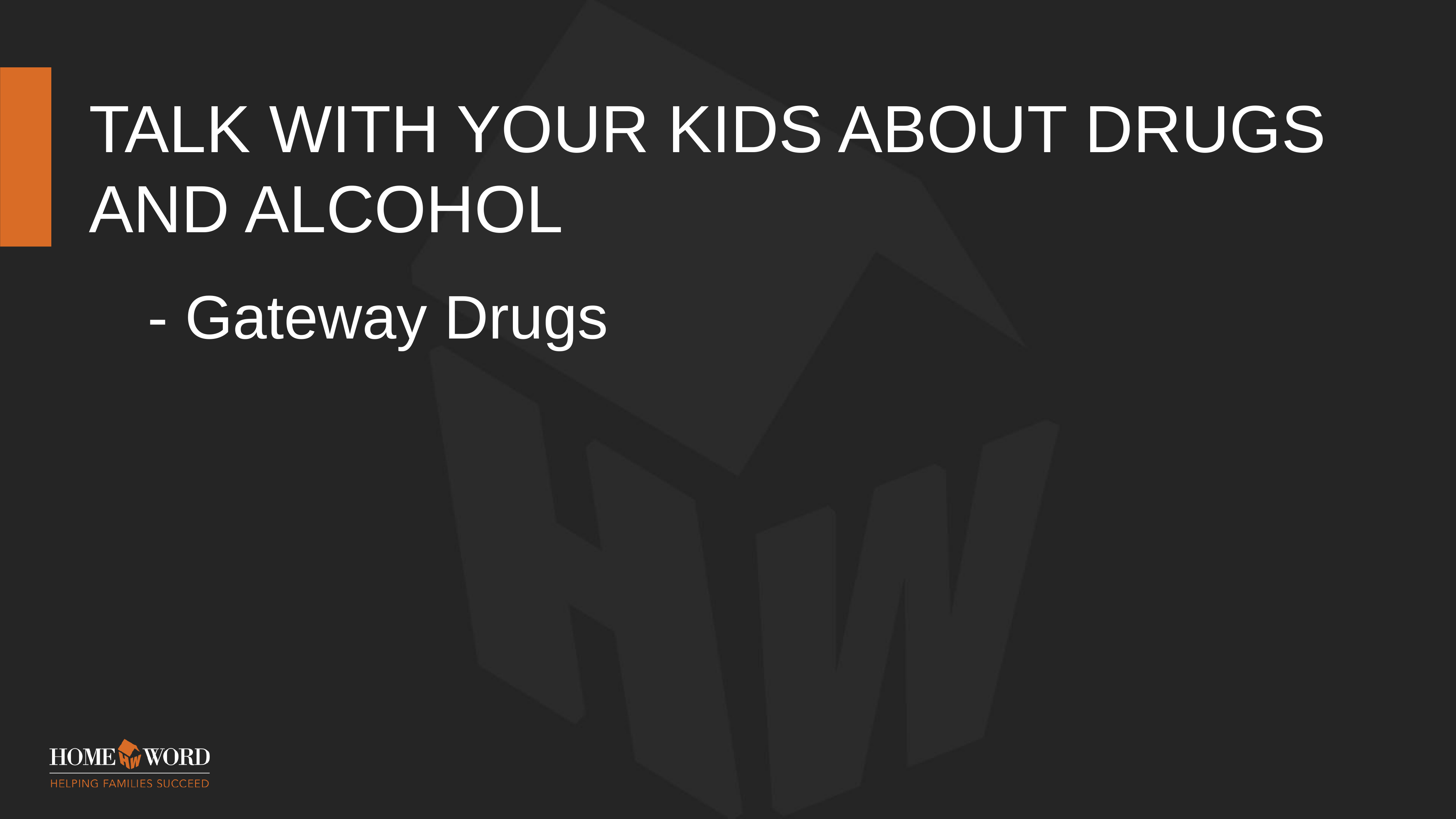

# Talk With Your Kids about Drugs and Alcohol
- Gateway Drugs